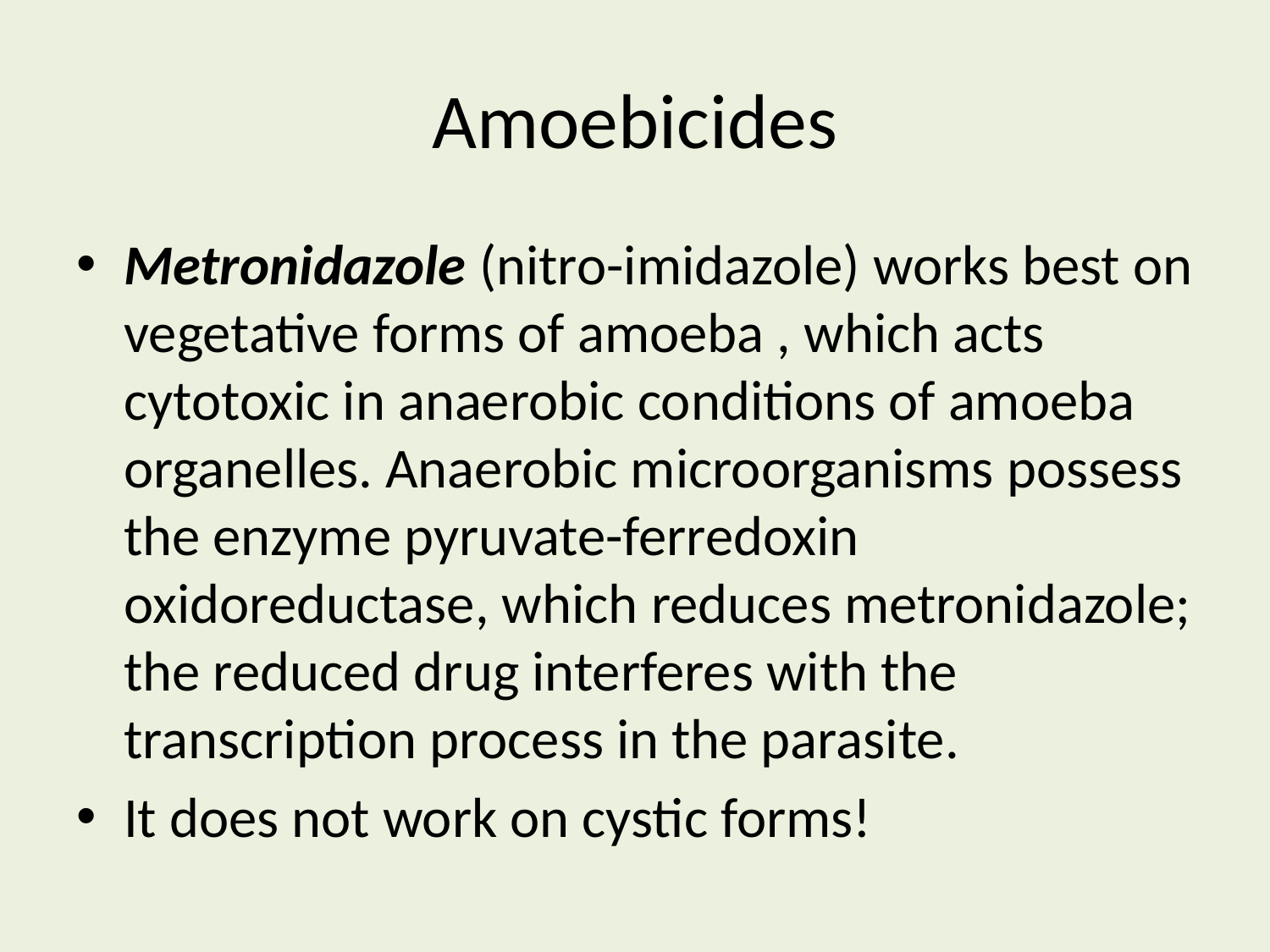

# Amoebicides
Metronidazole (nitro-imidazole) works best on vegetative forms of amoeba , which acts cytotoxic in anaerobic conditions of amoeba organelles. Anaerobic microorganisms possess the enzyme pyruvate-ferredoxin oxidoreductase, which reduces metronidazole; the reduced drug interferes with the transcription process in the parasite.
It does not work on cystic forms!